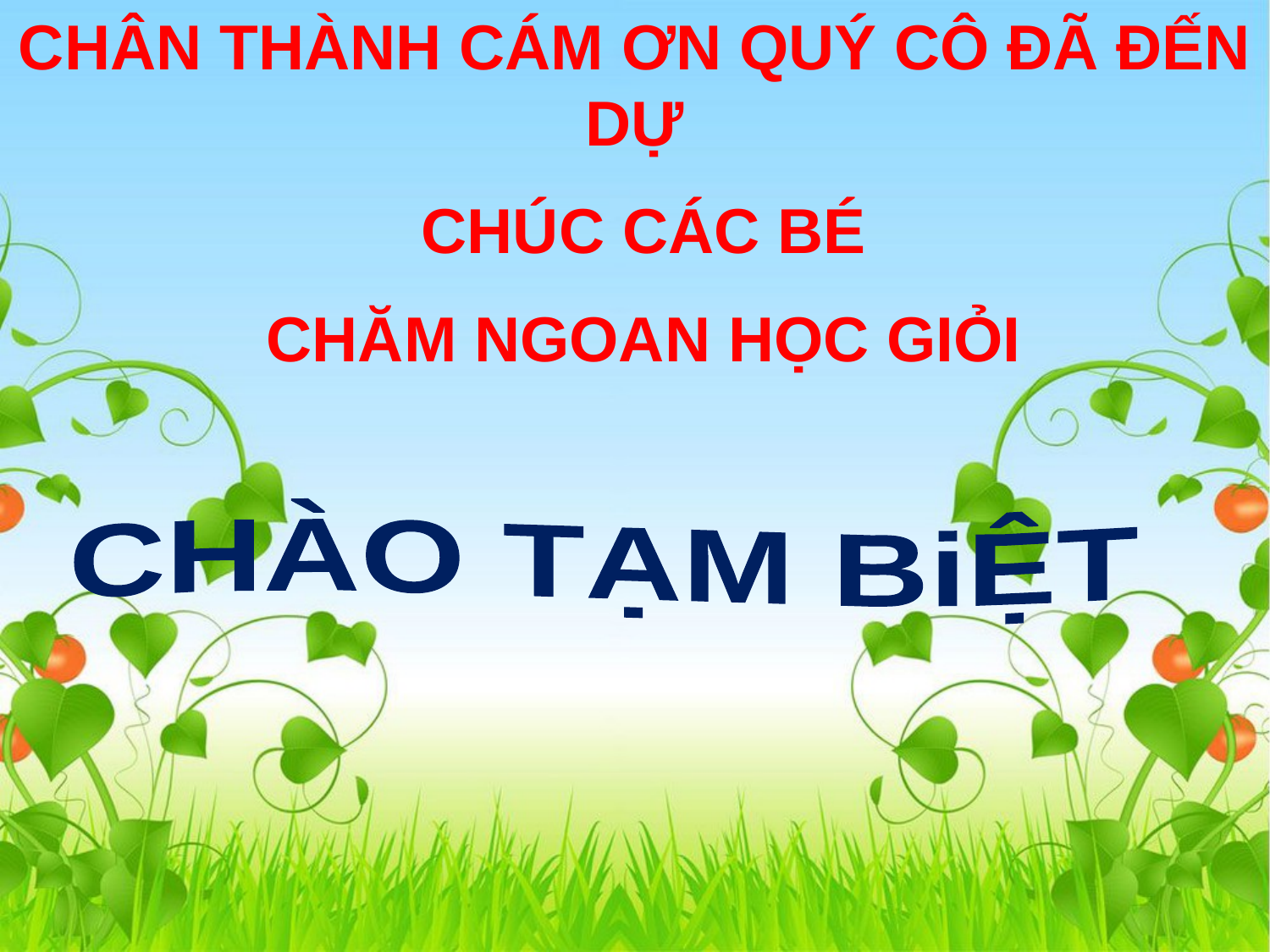

CHÂN THÀNH CÁM ƠN QUÝ CÔ ĐÃ ĐẾN DỰ
 CHÚC CÁC BÉ
 CHĂM NGOAN HỌC GIỎI
CHÀO TẠM BiỆT